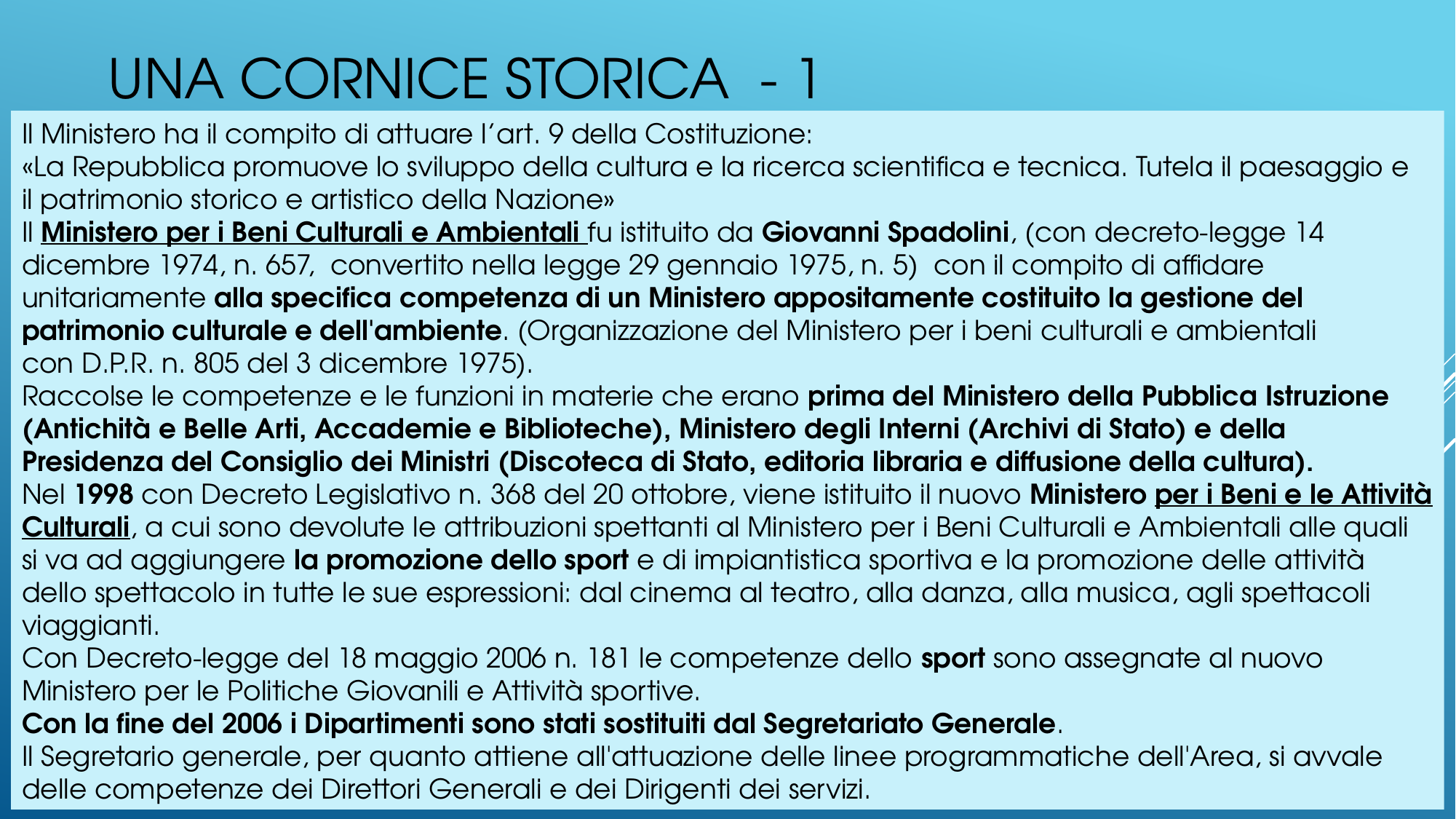

# UNA CORNICE STORICA  - 1
Il Ministero ha il compito di attuare l’art. 9 della Costituzione:
«La Repubblica promuove lo sviluppo della cultura e la ricerca scientifica e tecnica. Tutela il paesaggio e il patrimonio storico e artistico della Nazione»
Il Ministero per i Beni Culturali e Ambientali fu istituito da Giovanni Spadolini, (con decreto-legge 14 dicembre 1974, n. 657,  convertito nella legge 29 gennaio 1975, n. 5)  con il compito di affidare unitariamente alla specifica competenza di un Ministero appositamente costituito la gestione del patrimonio culturale e dell'ambiente. (Organizzazione del Ministero per i beni culturali e ambientali con D.P.R. n. 805 del 3 dicembre 1975).
Raccolse le competenze e le funzioni in materie che erano prima del Ministero della Pubblica Istruzione (Antichità e Belle Arti, Accademie e Biblioteche), Ministero degli Interni (Archivi di Stato) e della Presidenza del Consiglio dei Ministri (Discoteca di Stato, editoria libraria e diffusione della cultura).
Nel 1998 con Decreto Legislativo n. 368 del 20 ottobre, viene istituito il nuovo Ministero per i Beni e le Attività Culturali, a cui sono devolute le attribuzioni spettanti al Ministero per i Beni Culturali e Ambientali alle quali si va ad aggiungere la promozione dello sport e di impiantistica sportiva e la promozione delle attività dello spettacolo in tutte le sue espressioni: dal cinema al teatro, alla danza, alla musica, agli spettacoli viaggianti.
Con Decreto-legge del 18 maggio 2006 n. 181 le competenze dello sport sono assegnate al nuovo Ministero per le Politiche Giovanili e Attività sportive.
Con la fine del 2006 i Dipartimenti sono stati sostituiti dal Segretariato Generale.
Il Segretario generale, per quanto attiene all'attuazione delle linee programmatiche dell'Area, si avvale delle competenze dei Direttori Generali e dei Dirigenti dei servizi.